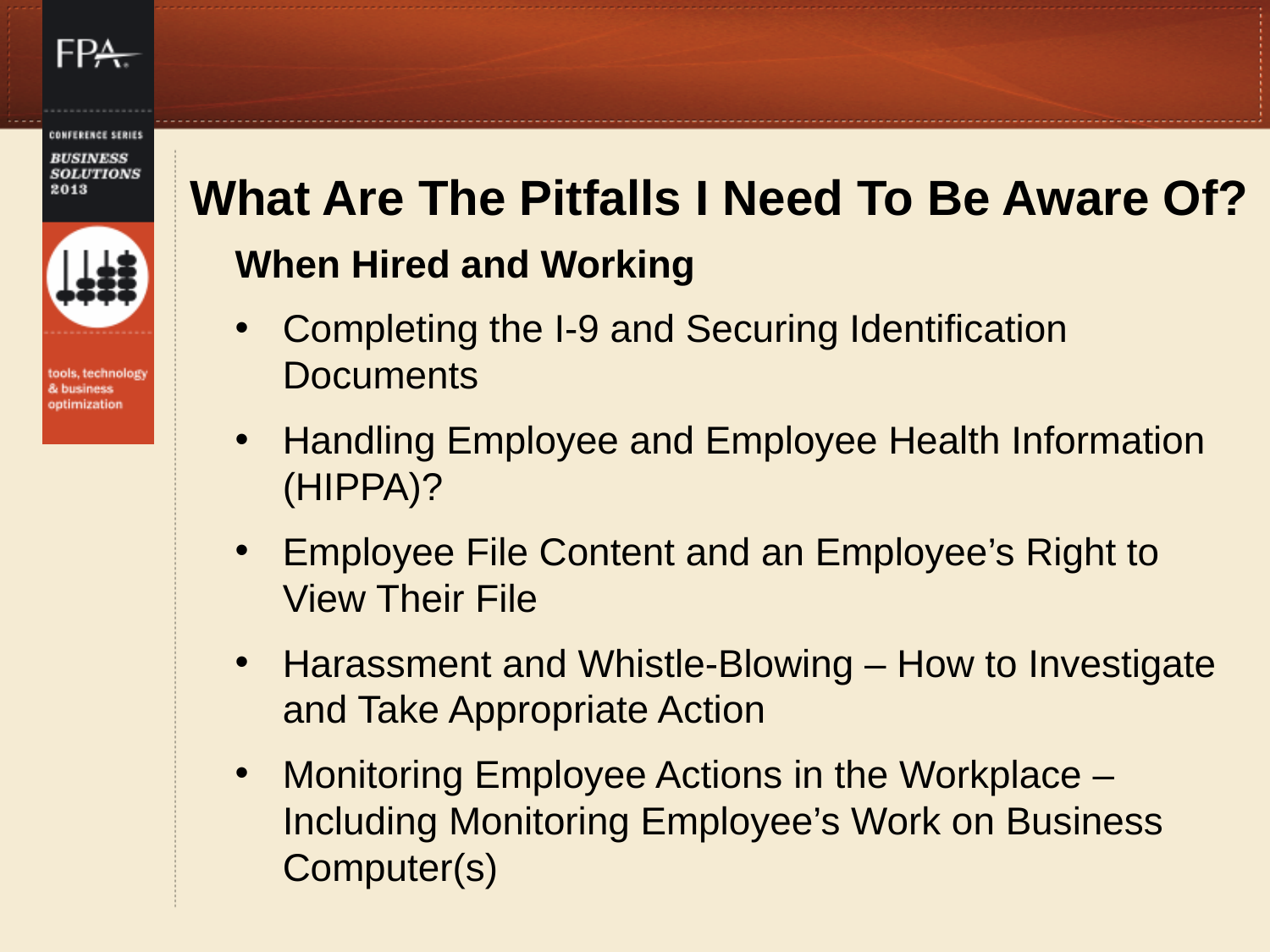

# What Are The Pitfalls I Need To Be Aware Of?
When Hired and Working
Completing the I-9 and Securing Identification Documents
Handling Employee and Employee Health Information (HIPPA)?
Employee File Content and an Employee’s Right to View Their File
Harassment and Whistle-Blowing – How to Investigate and Take Appropriate Action
Monitoring Employee Actions in the Workplace – Including Monitoring Employee’s Work on Business Computer(s)